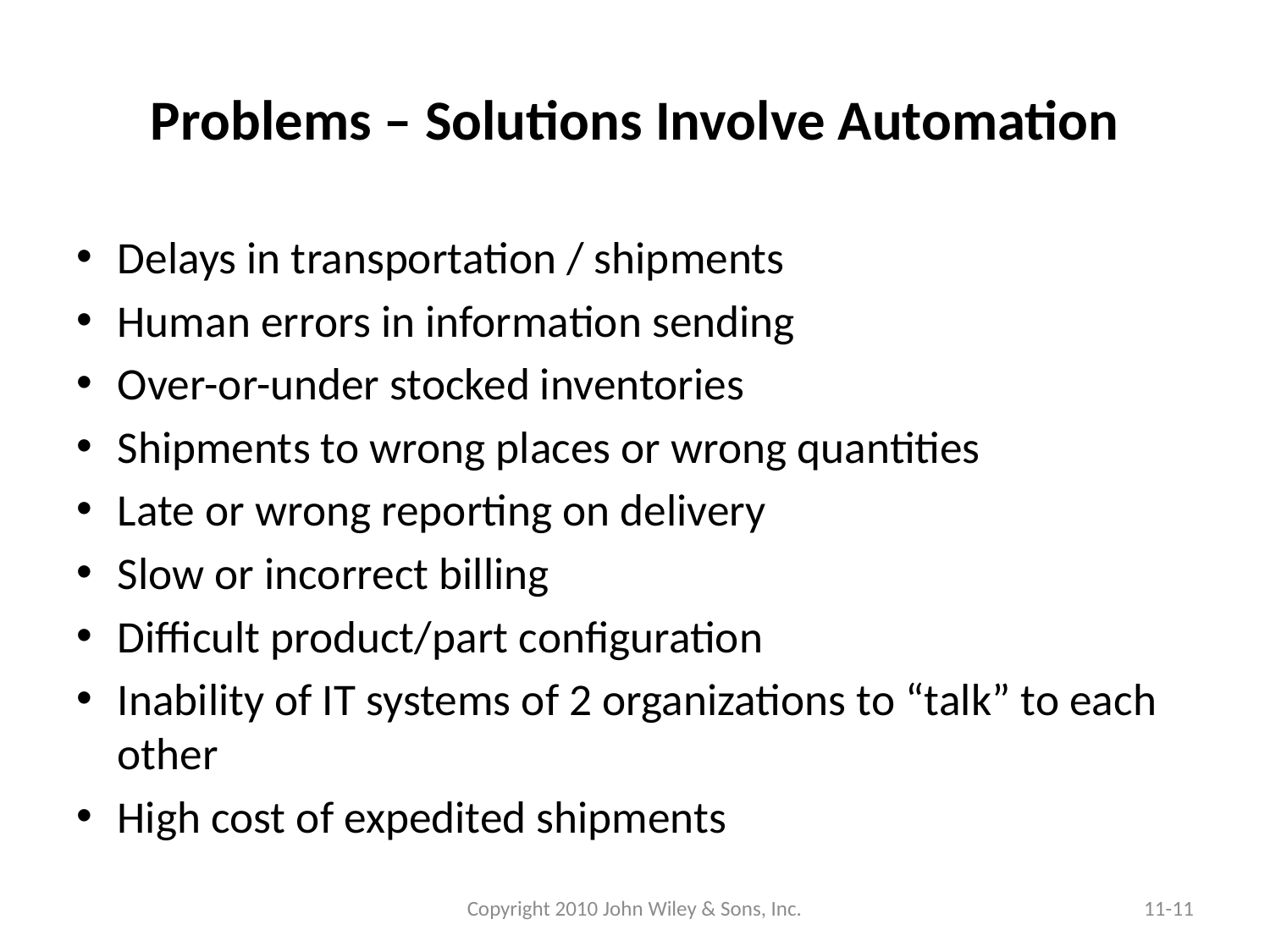

# Problems – Solutions Involve Automation
Delays in transportation / shipments
Human errors in information sending
Over-or-under stocked inventories
Shipments to wrong places or wrong quantities
Late or wrong reporting on delivery
Slow or incorrect billing
Difficult product/part configuration
Inability of IT systems of 2 organizations to “talk” to each other
High cost of expedited shipments
Copyright 2010 John Wiley & Sons, Inc.
11-11